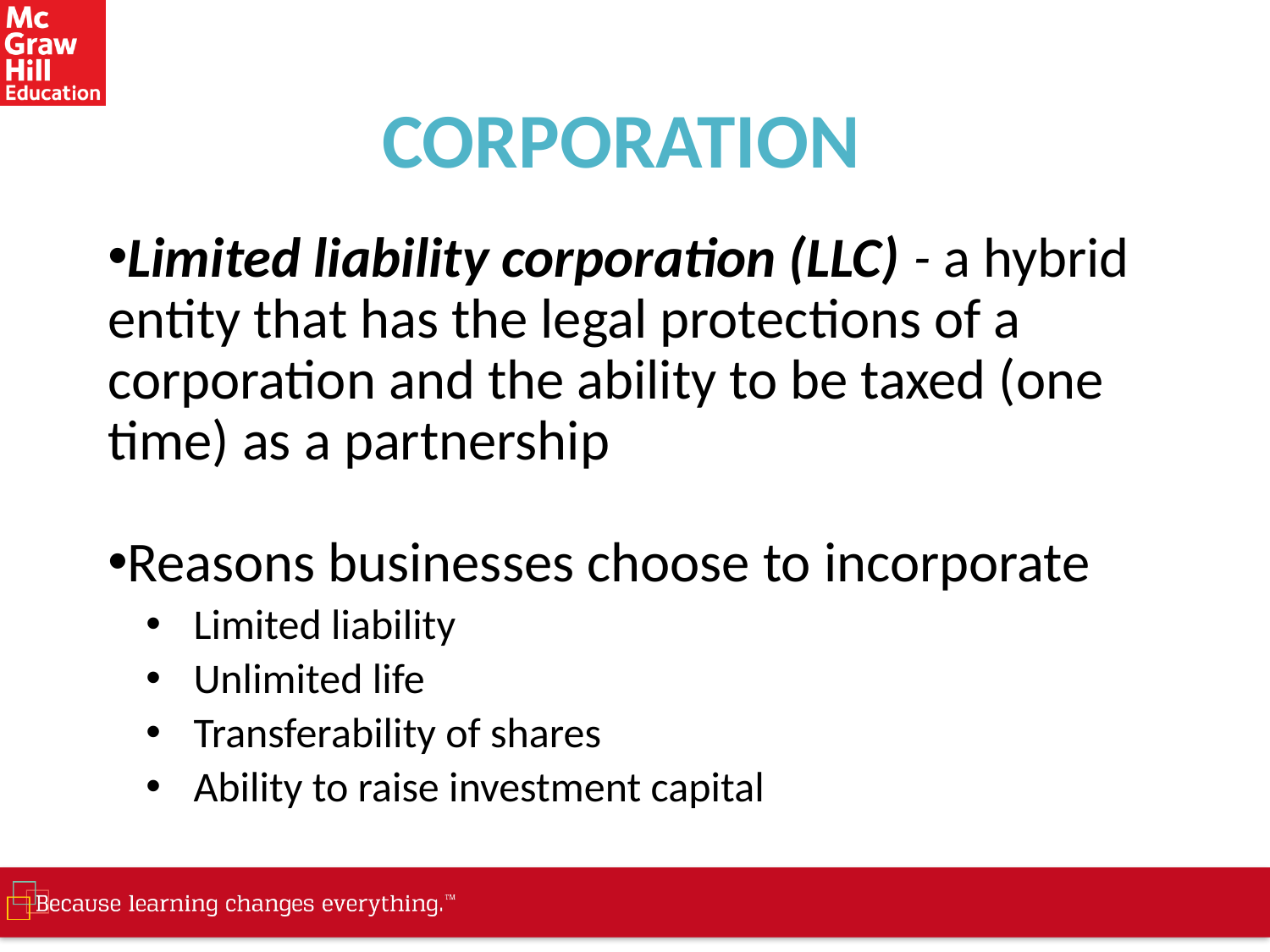

# CORPORATION
Limited liability corporation (LLC) - a hybrid entity that has the legal protections of a corporation and the ability to be taxed (one time) as a partnership

Reasons businesses choose to incorporate
Limited liability
Unlimited life
Transferability of shares
Ability to raise investment capital